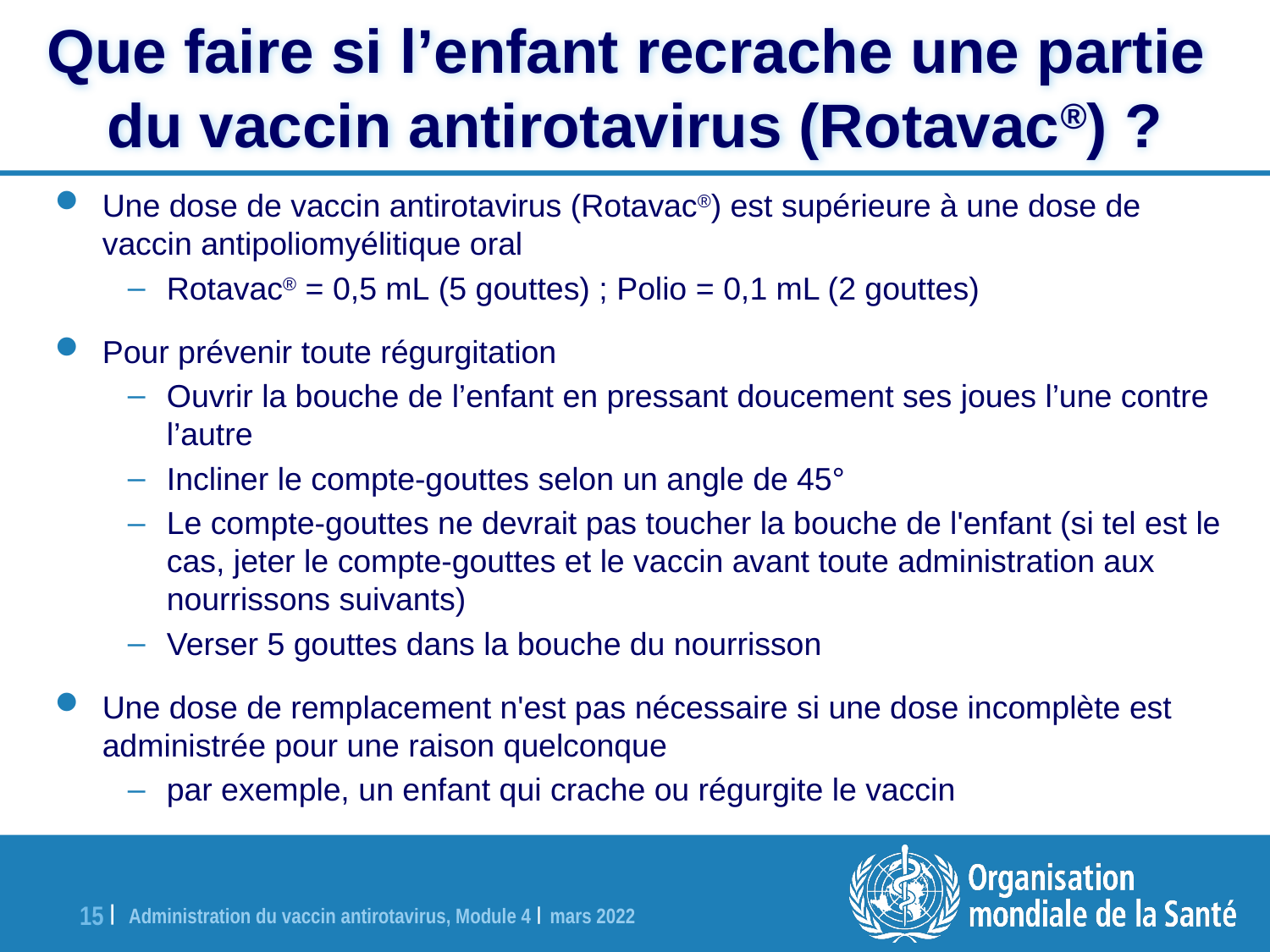

Que faire si l’enfant recrache une partie
du vaccin antirotavirus (Rotavac®) ?
Une dose de vaccin antirotavirus (Rotavac®) est supérieure à une dose de vaccin antipoliomyélitique oral
Rotavac® = 0,5 mL (5 gouttes) ; Polio = 0,1 mL (2 gouttes)
Pour prévenir toute régurgitation
Ouvrir la bouche de l’enfant en pressant doucement ses joues l’une contre l’autre
Incliner le compte-gouttes selon un angle de 45°
Le compte-gouttes ne devrait pas toucher la bouche de l'enfant (si tel est le cas, jeter le compte-gouttes et le vaccin avant toute administration aux nourrissons suivants)
Verser 5 gouttes dans la bouche du nourrisson
Une dose de remplacement n'est pas nécessaire si une dose incomplète est administrée pour une raison quelconque
par exemple, un enfant qui crache ou régurgite le vaccin